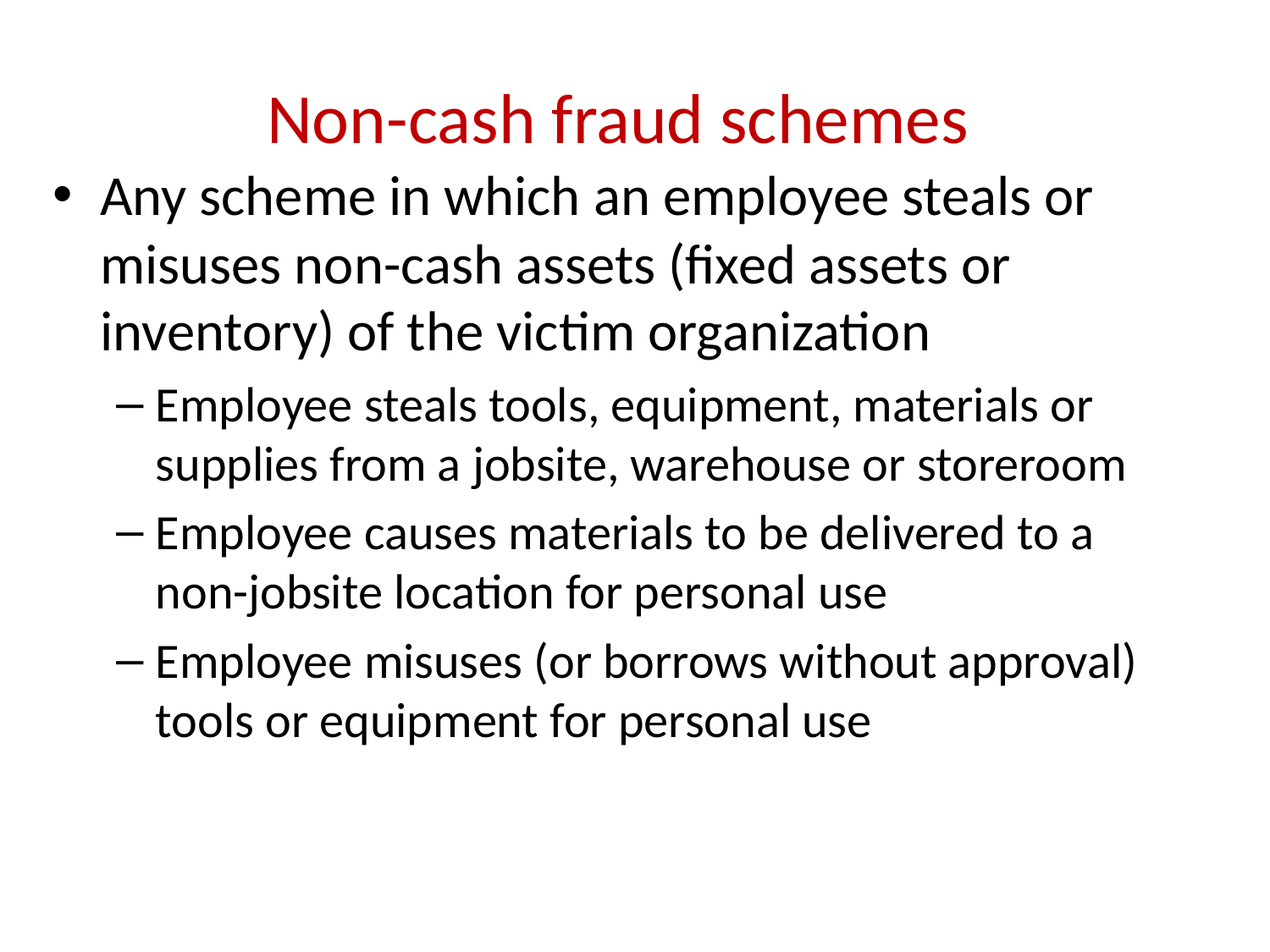

# Non-cash fraud schemes
Any scheme in which an employee steals or misuses non-cash assets (fixed assets or inventory) of the victim organization
Employee steals tools, equipment, materials or supplies from a jobsite, warehouse or storeroom
Employee causes materials to be delivered to a non-jobsite location for personal use
Employee misuses (or borrows without approval) tools or equipment for personal use